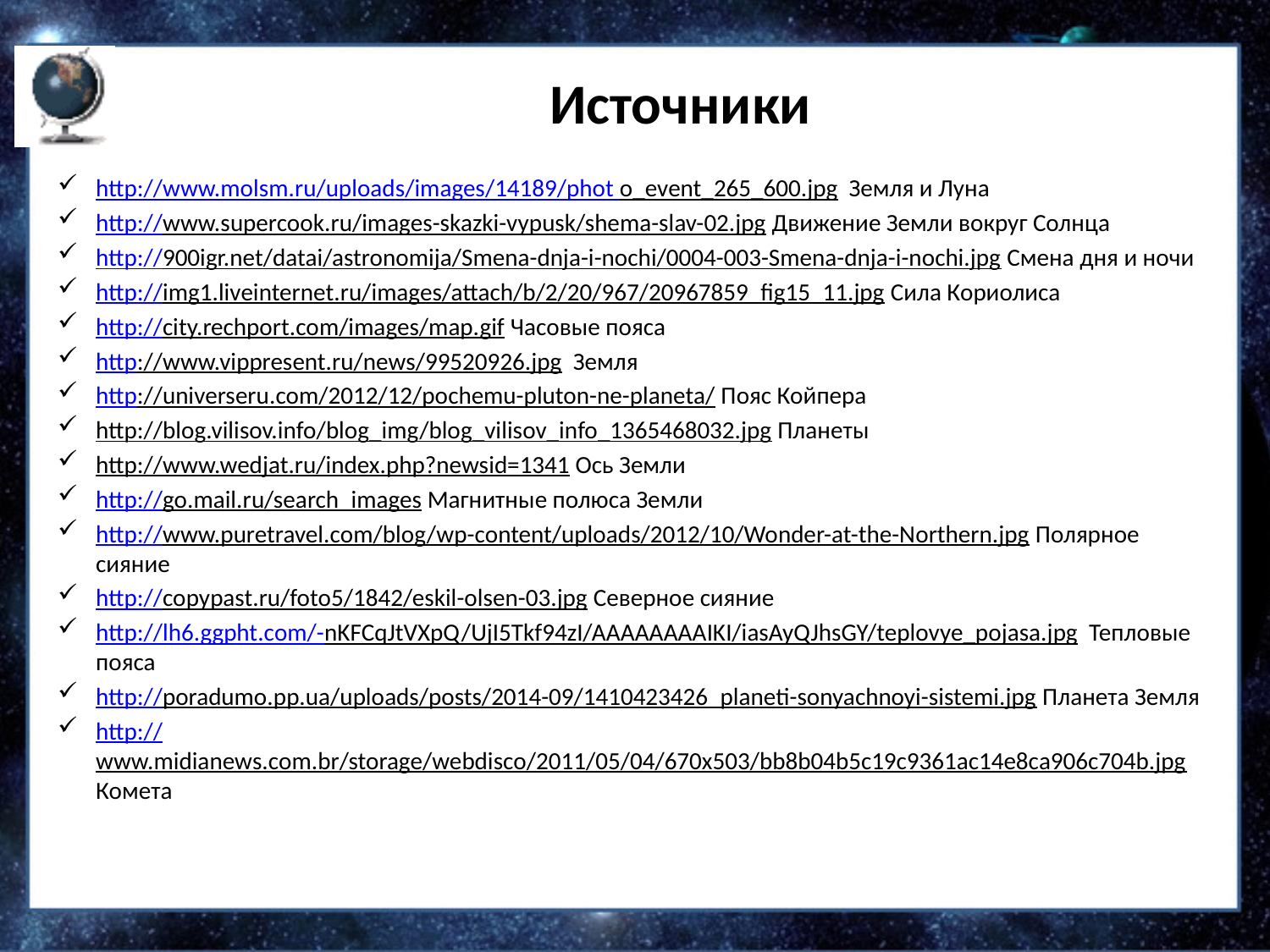

# Источники
http://www.molsm.ru/uploads/images/14189/phot o_event_265_600.jpg  Земля и Луна
http://www.supercook.ru/images-skazki-vypusk/shema-slav-02.jpg Движение Земли вокруг Солнца
http://900igr.net/datai/astronomija/Smena-dnja-i-nochi/0004-003-Smena-dnja-i-nochi.jpg Смена дня и ночи
http://img1.liveinternet.ru/images/attach/b/2/20/967/20967859_fig15_11.jpg Сила Кориолиса
http://city.rechport.com/images/map.gif Часовые пояса
http://www.vippresent.ru/news/99520926.jpg  Земля
http://universeru.com/2012/12/pochemu-pluton-ne-planeta/ Пояс Койпера
http://blog.vilisov.info/blog_img/blog_vilisov_info_1365468032.jpg Планеты
http://www.wedjat.ru/index.php?newsid=1341 Ось Земли
http://go.mail.ru/search_images Магнитные полюса Земли
http://www.puretravel.com/blog/wp-content/uploads/2012/10/Wonder-at-the-Northern.jpg Полярное сияние
http://copypast.ru/foto5/1842/eskil-olsen-03.jpg Северное сияние
http://lh6.ggpht.com/-nKFCqJtVXpQ/UjI5Tkf94zI/AAAAAAAAIKI/iasAyQJhsGY/teplovye_pojasa.jpg  Тепловые пояса
http://poradumo.pp.ua/uploads/posts/2014-09/1410423426_planeti-sonyachnoyi-sistemi.jpg Планета Земля
http://www.midianews.com.br/storage/webdisco/2011/05/04/670x503/bb8b04b5c19c9361ac14e8ca906c704b.jpg Комета